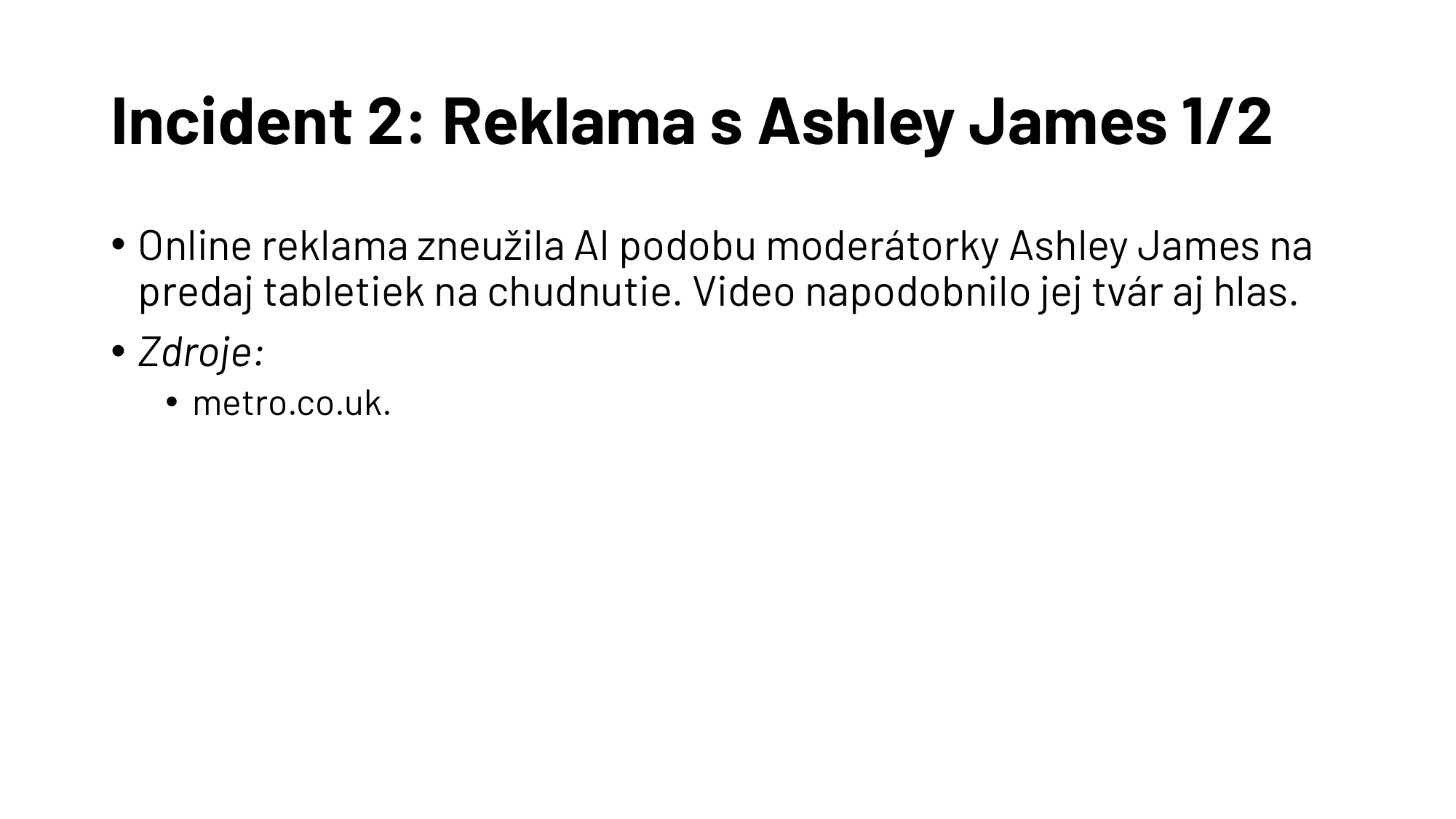

# Incident 2: Reklama s Ashley James 1/2
Online reklama zneužila AI podobu moderátorky Ashley James na predaj tabletiek na chudnutie. Video napodobnilo jej tvár aj hlas.
Zdroje:
metro.co.uk.